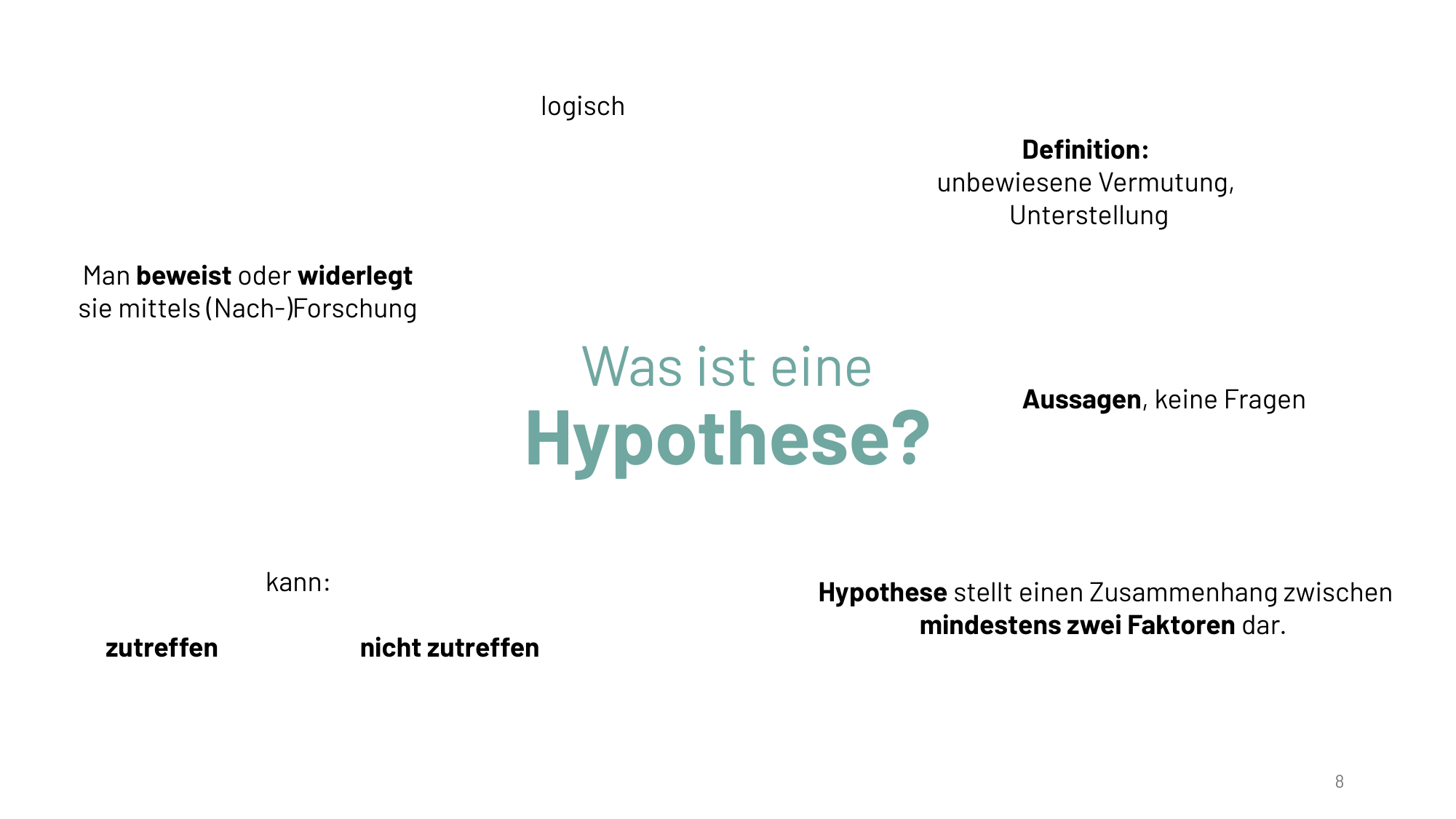

logisch
Definition:
unbewiesene Vermutung,
Unterstellung
Man beweist oder widerlegt
sie mittels (Nach-)Forschung
# Was ist eine Hypothese?
Aussagen, keine Fragen
kann:
Hypothese stellt einen Zusammenhang zwischen mindestens zwei Faktoren dar.
zutreffen
nicht zutreffen
8